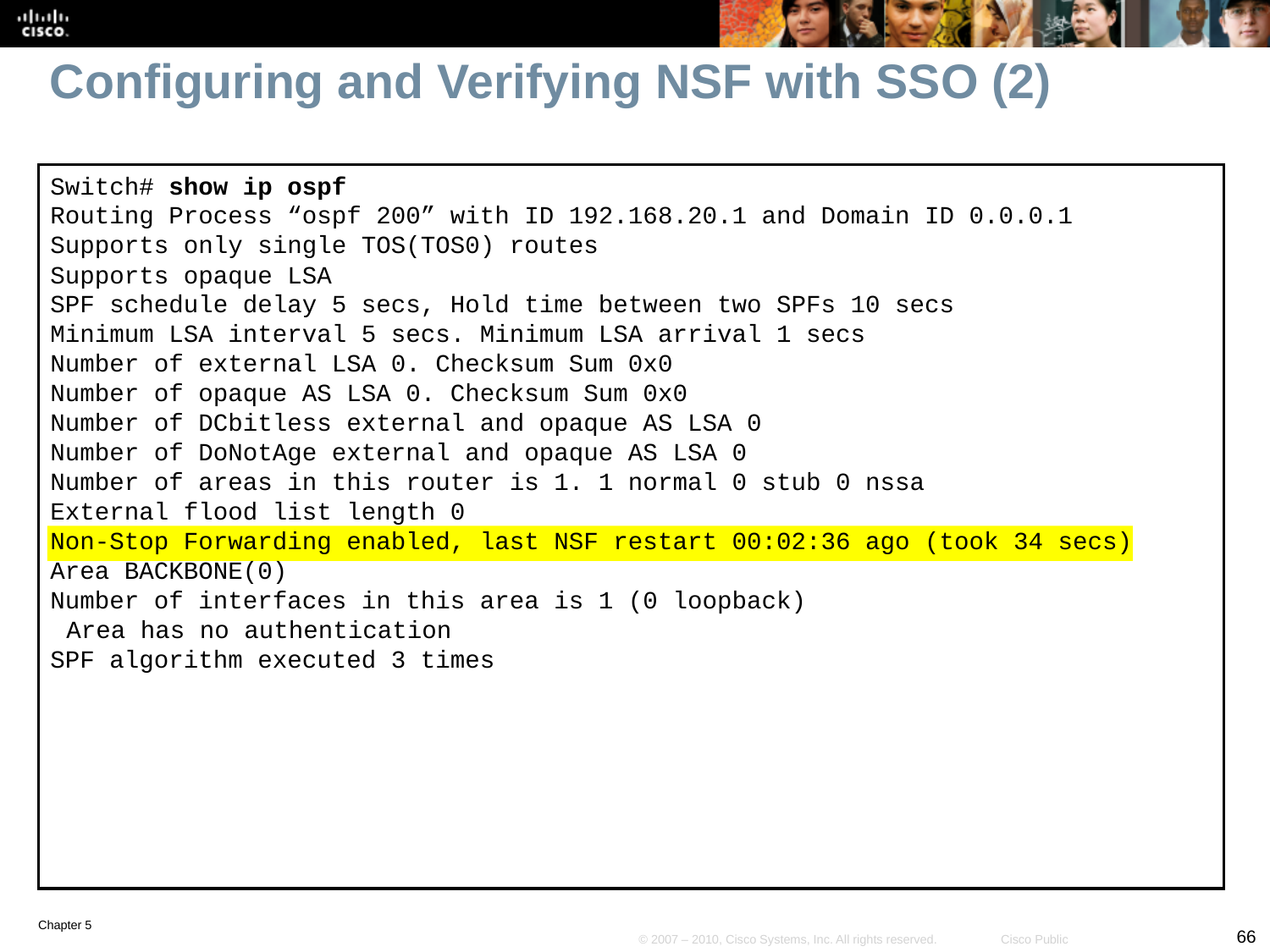

# Configuring and Verifying NSF with SSO (2)
Switch# show ip ospf
Routing Process “ospf 200” with ID 192.168.20.1 and Domain ID 0.0.0.1
Supports only single TOS(TOS0) routes
Supports opaque LSA
SPF schedule delay 5 secs, Hold time between two SPFs 10 secs
Minimum LSA interval 5 secs. Minimum LSA arrival 1 secs
Number of external LSA 0. Checksum Sum 0x0
Number of opaque AS LSA 0. Checksum Sum 0x0
Number of DCbitless external and opaque AS LSA 0
Number of DoNotAge external and opaque AS LSA 0
Number of areas in this router is 1. 1 normal 0 stub 0 nssa
External flood list length 0
Non-Stop Forwarding enabled, last NSF restart 00:02:36 ago (took 34 secs)
Area BACKBONE(0)
Number of interfaces in this area is 1 (0 loopback)
Area has no authentication
SPF algorithm executed 3 times